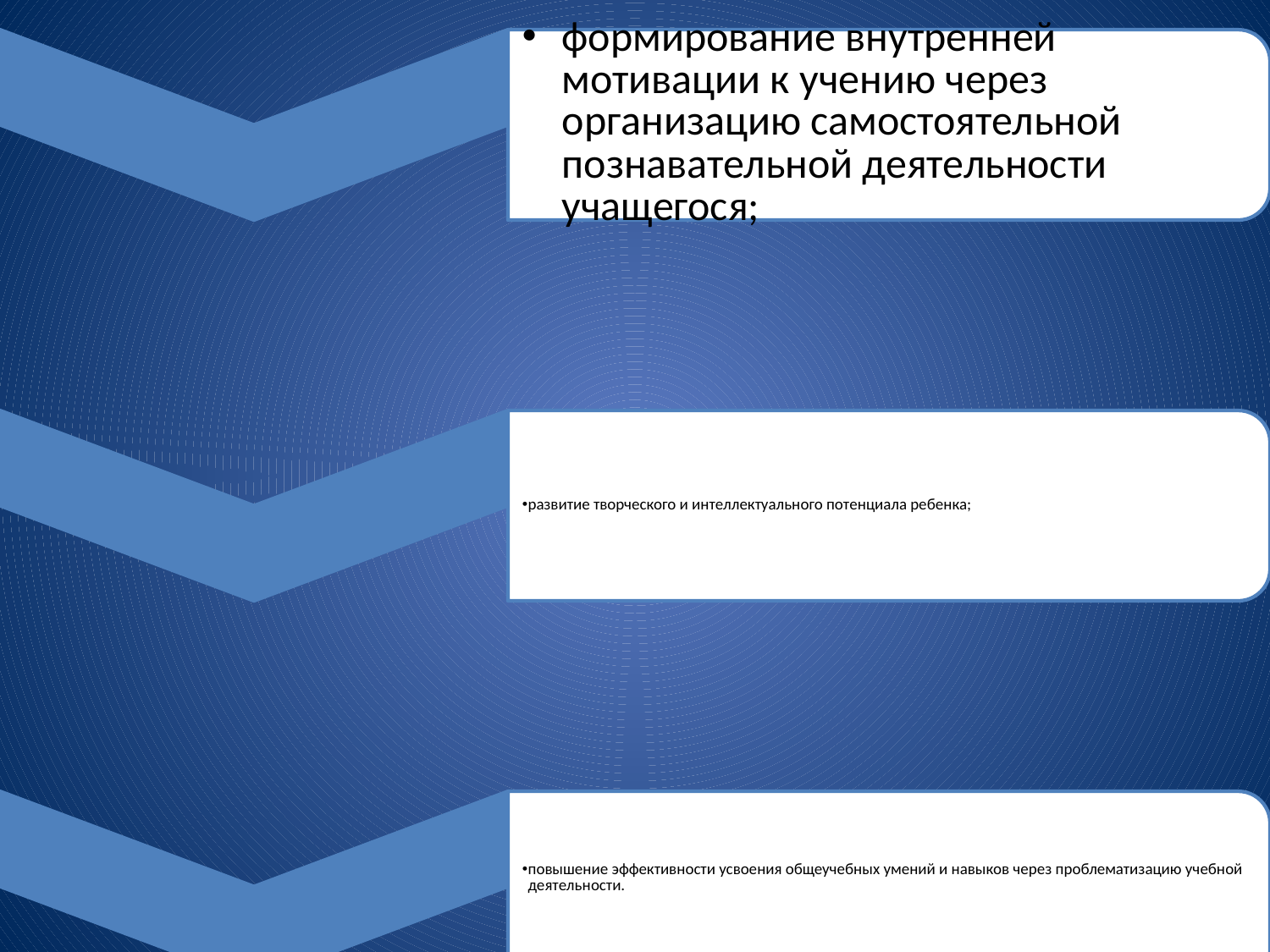

формирование внутренней мотивации к учению через организацию самостоятельной познавательной деятельности учащегося;
развитие творческого и интеллектуального потенциала ребенка;
повышение эффективности усвоения общеучебных умений и навыков через проблематизацию учебной деятельности.